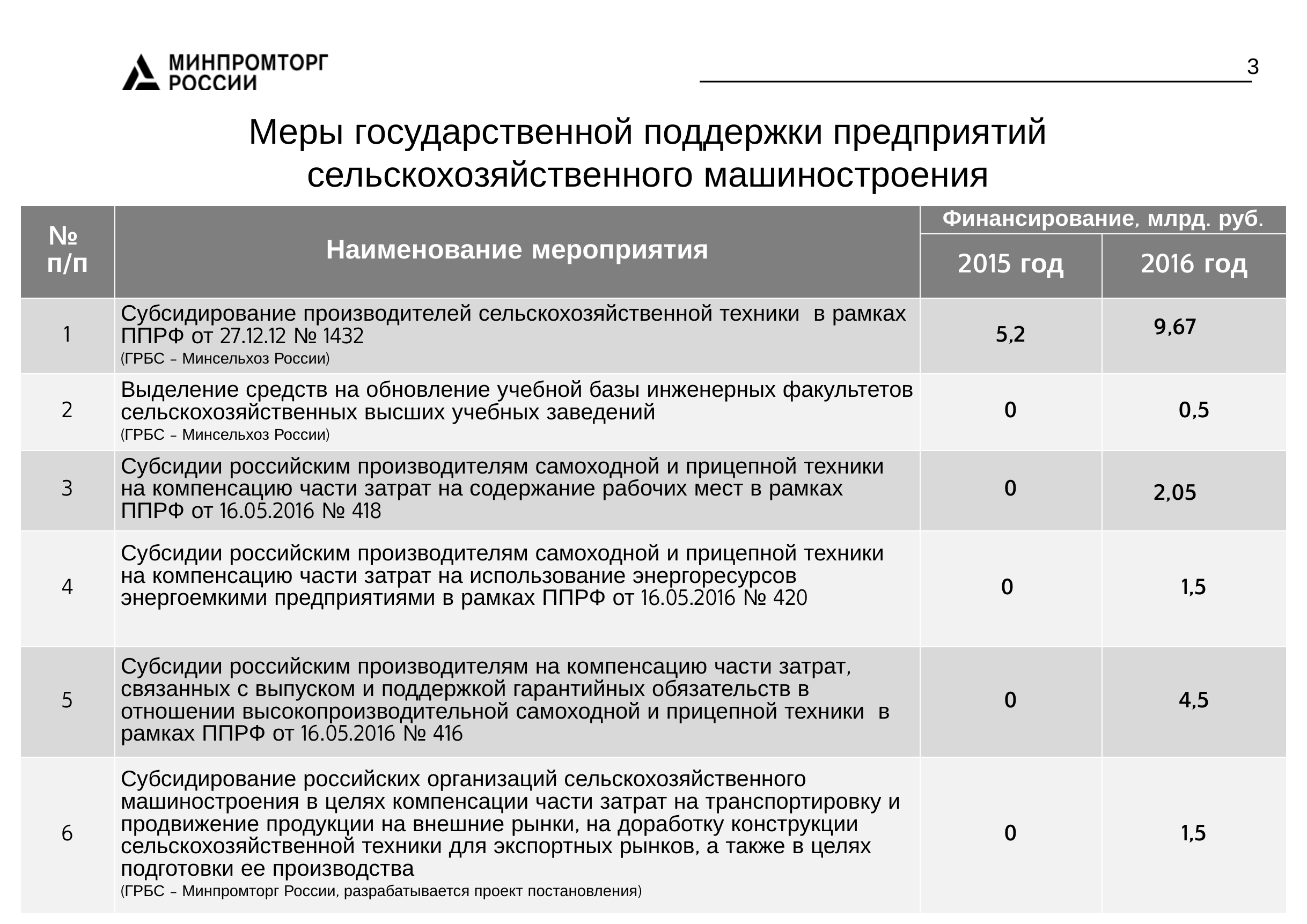

РЫНОК
3
Меры государственной поддержки предприятий сельскохозяйственного машиностроения

| № п/п | Наименование мероприятия | Финансирование, млрд. руб. |  |
| --- | --- | --- | --- |
|  |  | 2015 год | 2016 год |
| 1 | Субсидирование производителей сельскохозяйственной техники в рамках ППРФ от 27.12.12 № 1432 (ГРБС – Минсельхоз России) | 5,2 | 9,67 |
| 2 | Выделение средств на обновление учебной базы инженерных факультетов сельскохозяйственных высших учебных заведений (ГРБС – Минсельхоз России) | 0 | 0,5 |
| 3 | Субсидии российским производителям самоходной и прицепной техники на компенсацию части затрат на содержание рабочих мест в рамках ППРФ от 16.05.2016 № 418 | 0 | 2,05 |
| 4 | Субсидии российским производителям самоходной и прицепной техники на компенсацию части затрат на использование энергоресурсов энергоемкими предприятиями в рамках ППРФ от 16.05.2016 № 420 | 0 | 1,5 |
| 5 | Субсидии российским производителям на компенсацию части затрат, связанных с выпуском и поддержкой гарантийных обязательств в отношении высокопроизводительной самоходной и прицепной техники в рамках ППРФ от 16.05.2016 № 416 | 0 | 4,5 |
| 6 | Субсидирование российских организаций сельскохозяйственного машиностроения в целях компенсации части затрат на транспортировку и продвижение продукции на внешние рынки, на доработку конструкции сельскохозяйственной техники для экспортных рынков, а также в целях подготовки ее производства (ГРБС – Минпромторг России, разрабатывается проект постановления) | 0 | 1,5 |